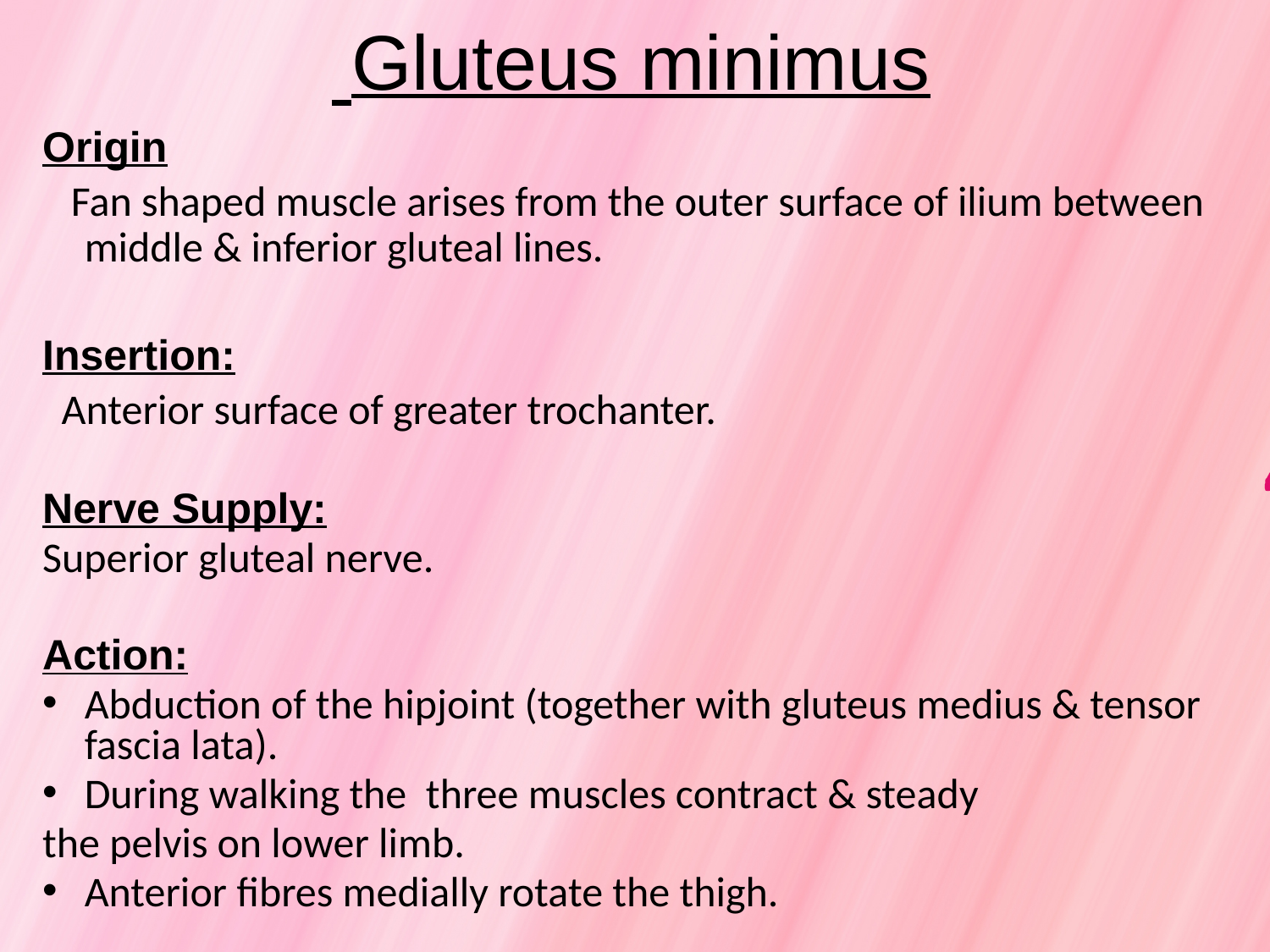

# Gluteus minimus
Origin
   Fan shaped muscle arises from the outer surface of ilium between middle & inferior gluteal lines.

Insertion:
  Anterior surface of greater trochanter.

Nerve Supply:
Superior gluteal nerve.

Action:
Abduction of the hipjoint (together with gluteus medius & tensor fascia lata).
During walking the  three muscles contract & steady
the pelvis on lower limb.
Anterior fibres medially rotate the thigh.